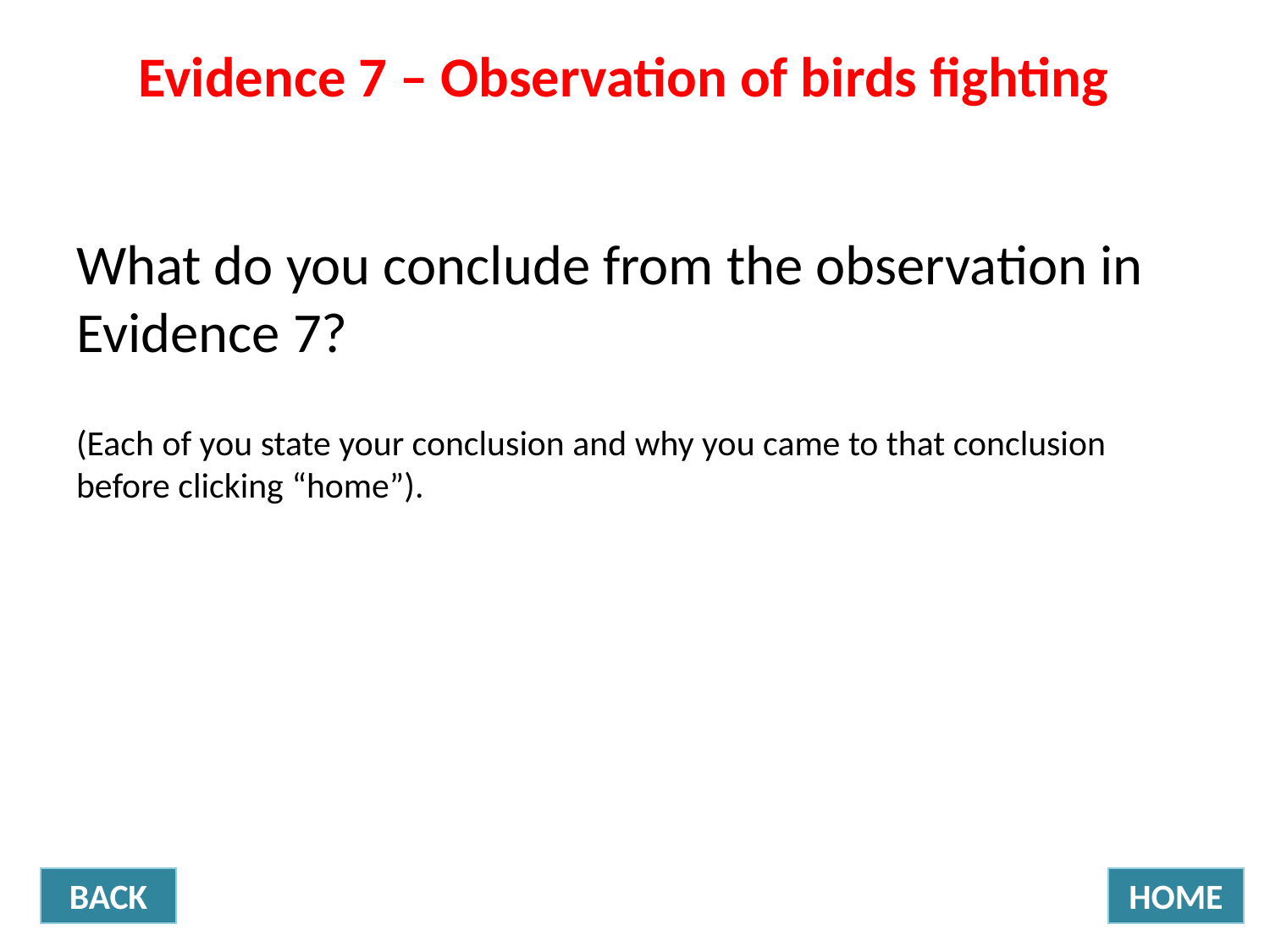

Evidence 7 – Observation of birds fighting
What do you conclude from the observation in Evidence 7?

(Each of you state your conclusion and why you came to that conclusion before clicking “home”).

BACK
HOME